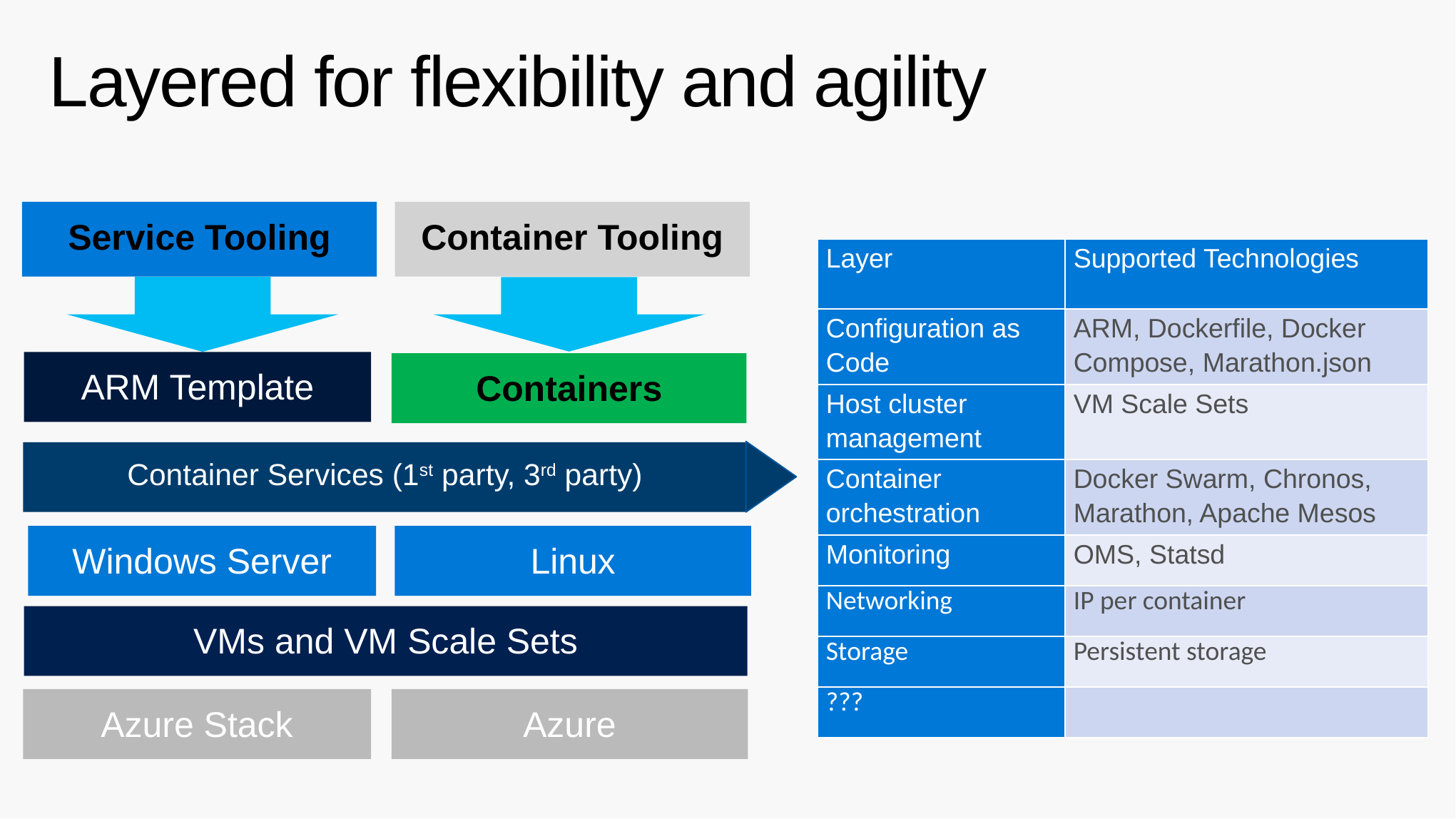

# Layered for flexibility and agility
Service Tooling
Container Tooling
| Layer | Supported Technologies |
| --- | --- |
| Configuration as Code | ARM, Dockerfile, Docker Compose, Marathon.json |
| Host cluster management | VM Scale Sets |
| Container orchestration | Docker Swarm, Chronos, Marathon, Apache Mesos |
| Monitoring | OMS, Statsd |
| Networking | IP per container |
| Storage | Persistent storage |
| ??? |  |
| Layer | Supported Technologies |
| --- | --- |
| Configuration as Code | ARM, Dockerfile, Docker Compose, Marathon.json |
| Host cluster management | VM Scale Sets |
| Container orchestration | Docker Swarm, Chronos, Marathon, Apache Mesos |
| Monitoring | OMS, Statsd |

ARM Template
Containers
Container Services (1st party, 3rd party)

Windows Server
Linux
VMs and VM Scale Sets
Azure Stack
Azure